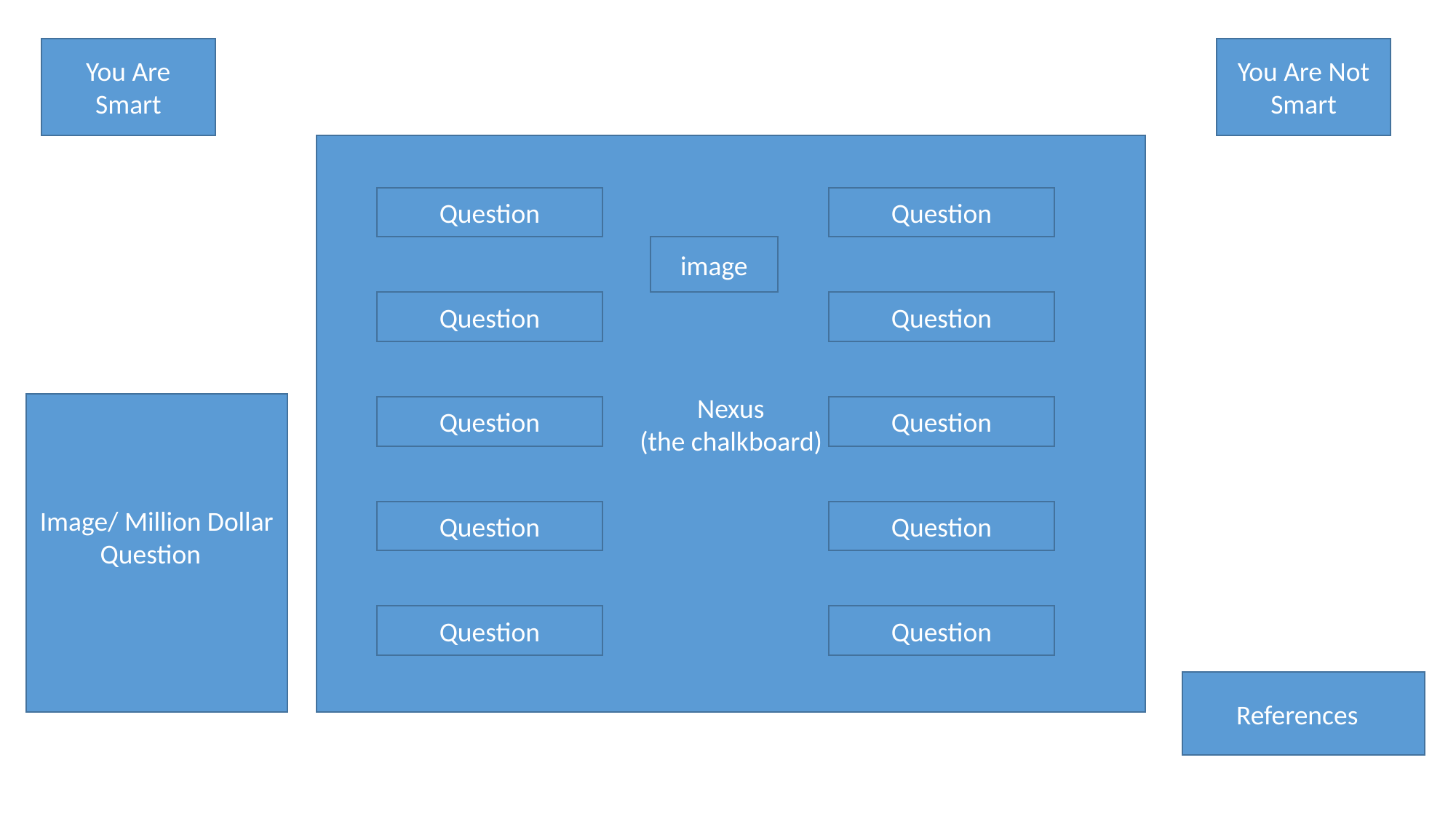

You Are Smart
You Are Not Smart
Nexus
(the chalkboard)
Question
Question
image
Question
Question
Image/ Million Dollar Question

Question
Question
Question
Question
Question
Question
References